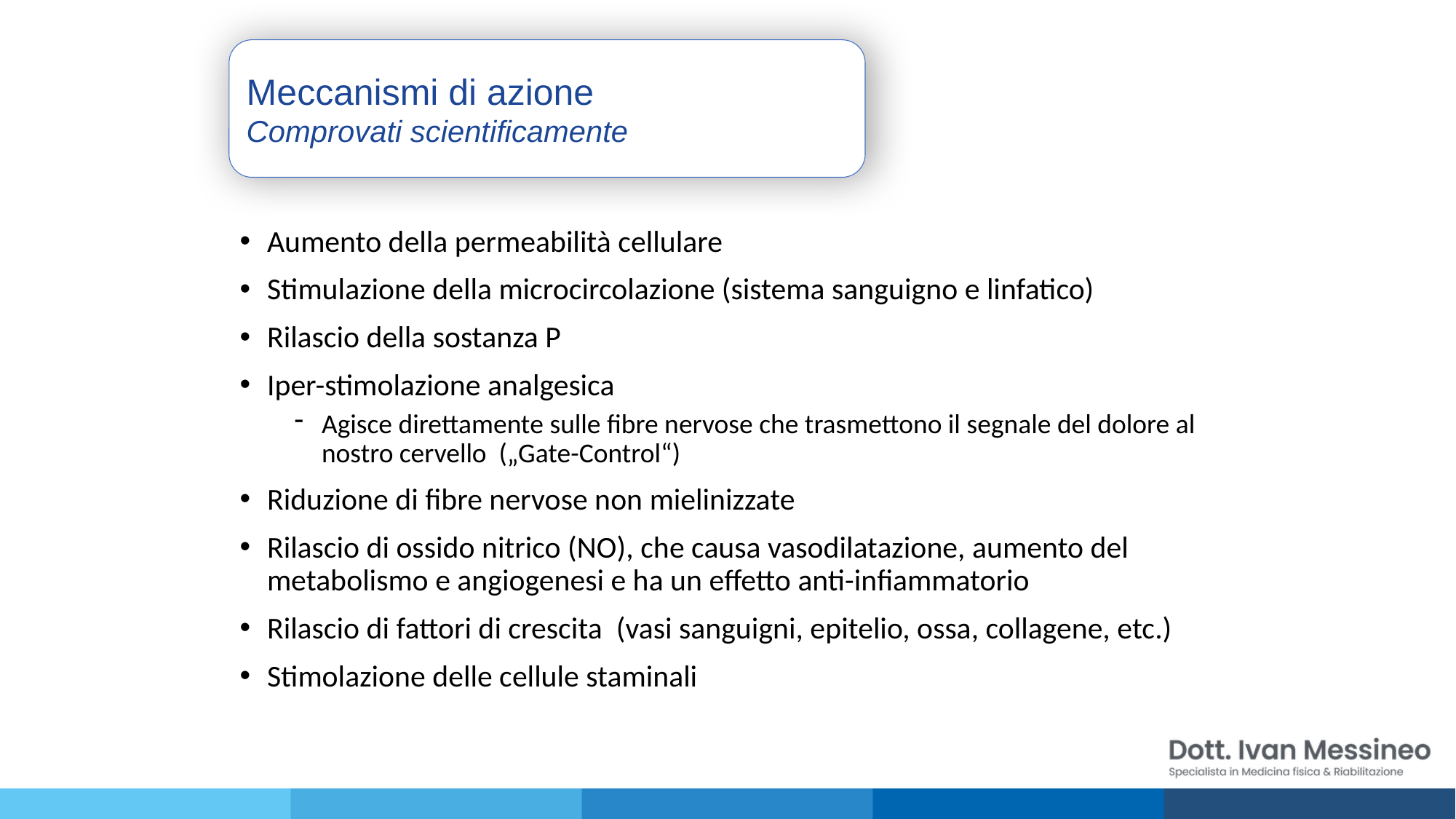

Meccanismi di azione
Comprovati scientificamente
Aumento della permeabilità cellulare
Stimulazione della microcircolazione (sistema sanguigno e linfatico)
Rilascio della sostanza P
Iper-stimolazione analgesica
Agisce direttamente sulle fibre nervose che trasmettono il segnale del dolore al nostro cervello  („Gate-Control“)
Riduzione di fibre nervose non mielinizzate
Rilascio di ossido nitrico (NO), che causa vasodilatazione, aumento del  metabolismo e angiogenesi e ha un effetto anti-infiammatorio
Rilascio di fattori di crescita  (vasi sanguigni, epitelio, ossa, collagene, etc.)
Stimolazione delle cellule staminali